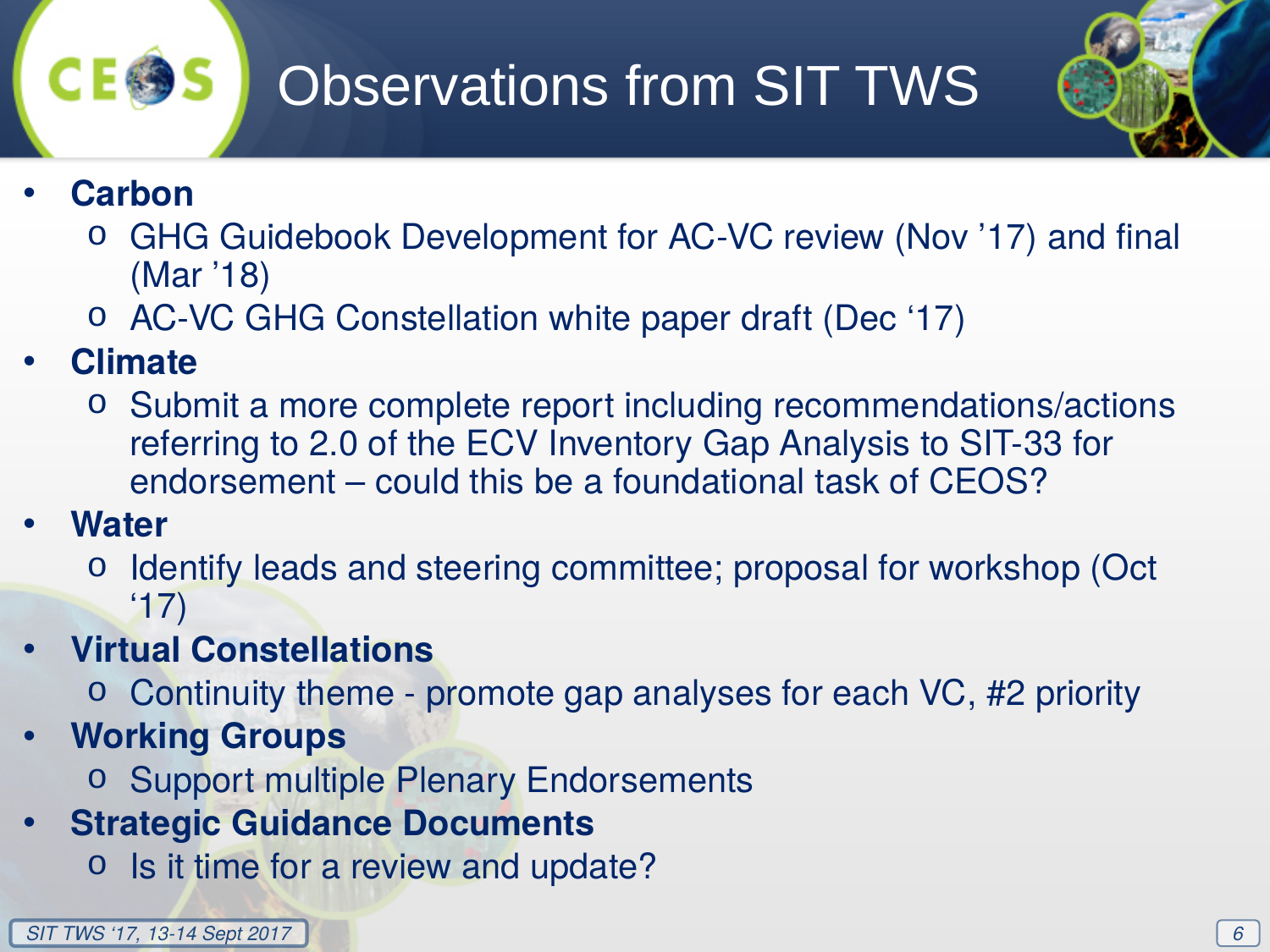

Observations from SIT TWS
Carbon
GHG Guidebook Development for AC-VC review (Nov ’17) and final (Mar ’18)
AC-VC GHG Constellation white paper draft (Dec ‘17)
Climate
Submit a more complete report including recommendations/actions referring to 2.0 of the ECV Inventory Gap Analysis to SIT-33 for endorsement – could this be a foundational task of CEOS?
Water
Identify leads and steering committee; proposal for workshop (Oct ‘17)
Virtual Constellations
Continuity theme - promote gap analyses for each VC, #2 priority
Working Groups
Support multiple Plenary Endorsements
Strategic Guidance Documents
Is it time for a review and update?
6